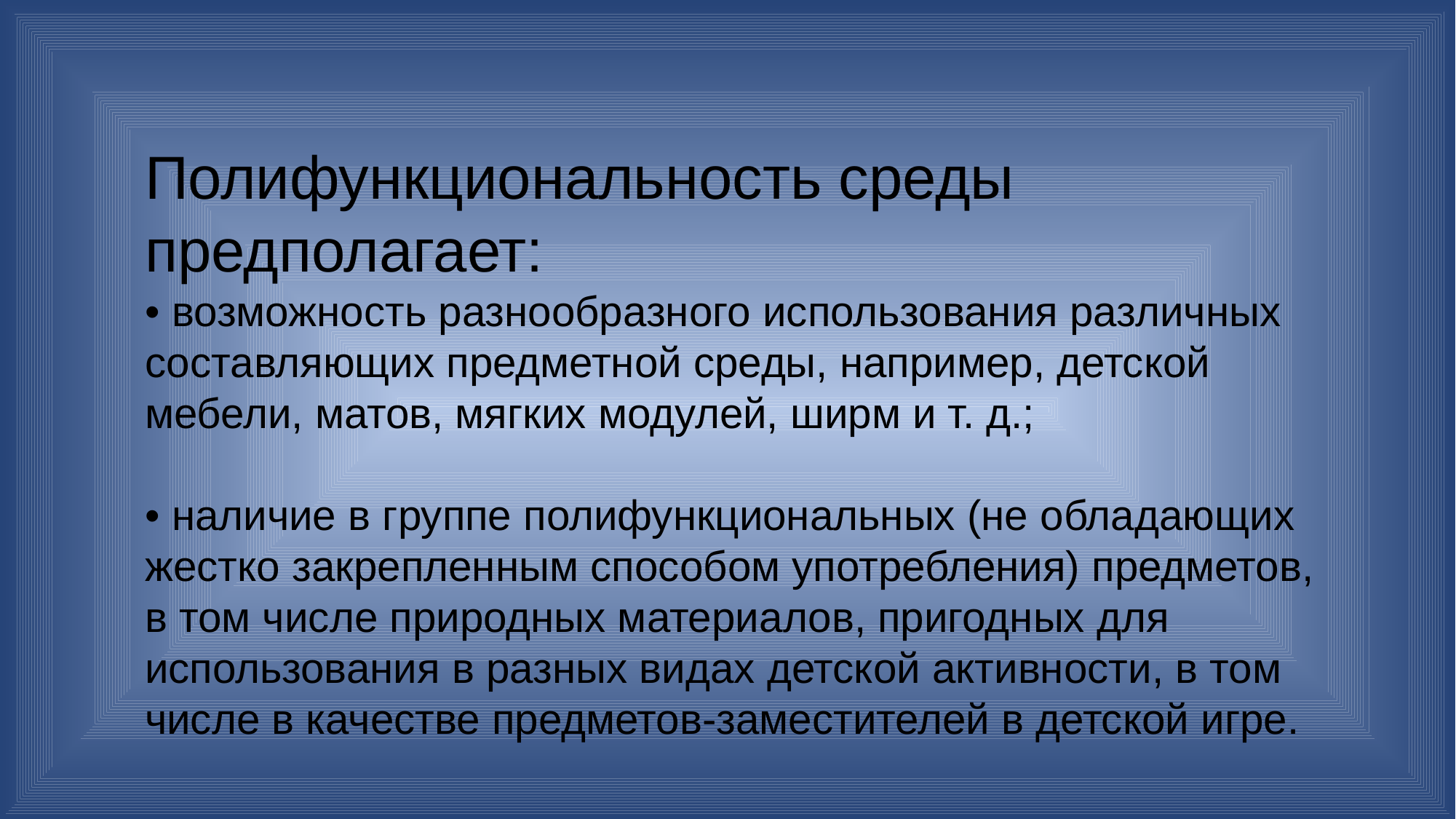

Полифункциональность среды предполагает:
• возможность разнообразного использования различных составляющих предметной среды, например, детской мебели, матов, мягких модулей, ширм и т. д.;

• наличие в группе полифункциональных (не обладающих жестко закрепленным способом употребления) предметов, в том числе природных материалов, пригодных для использования в разных видах детской активности, в том числе в качестве предметов-заместителей в детской игре.